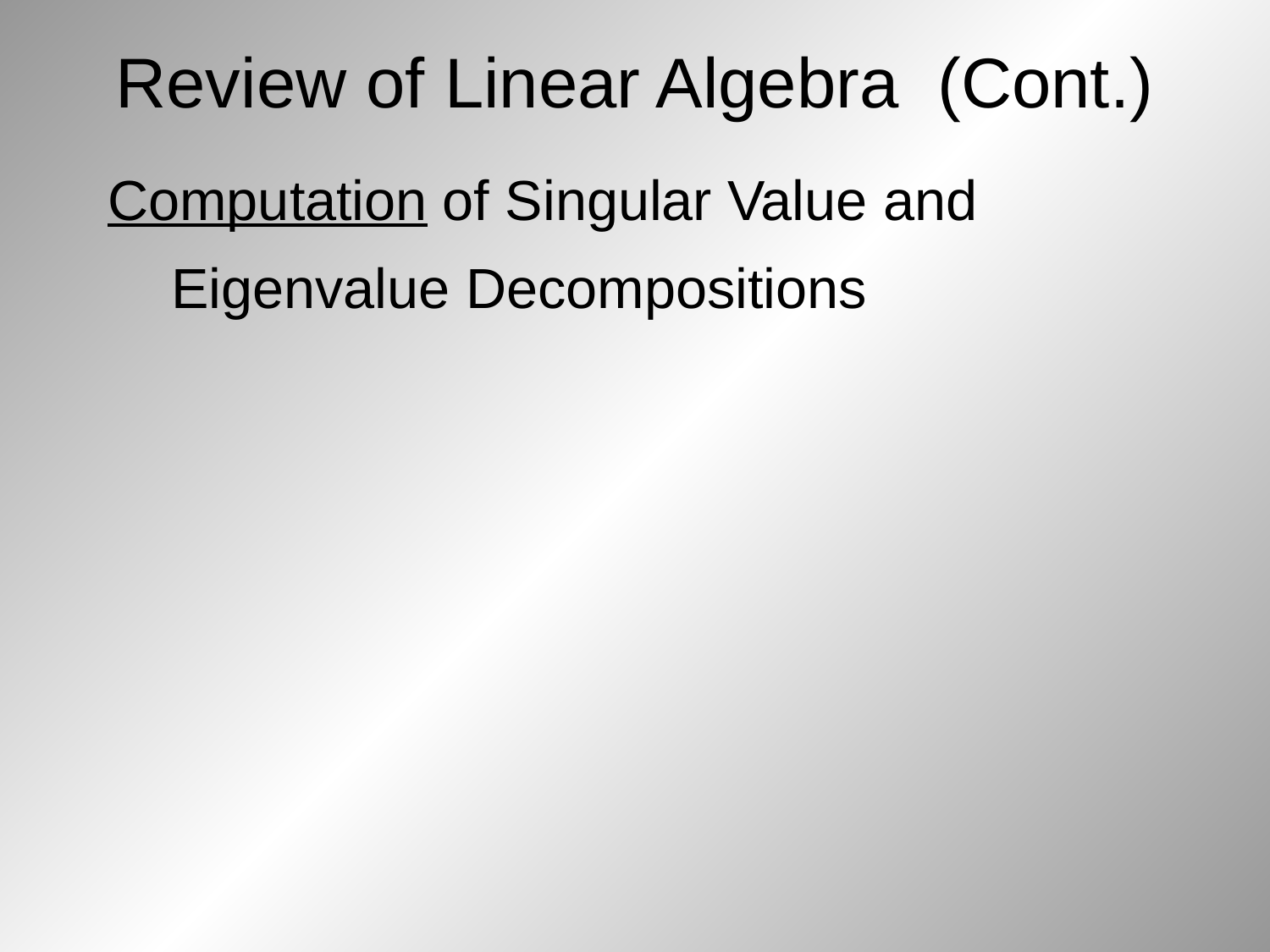

# Review of Linear Algebra  (Cont.)
Computation of Singular Value and 	Eigenvalue Decompositions